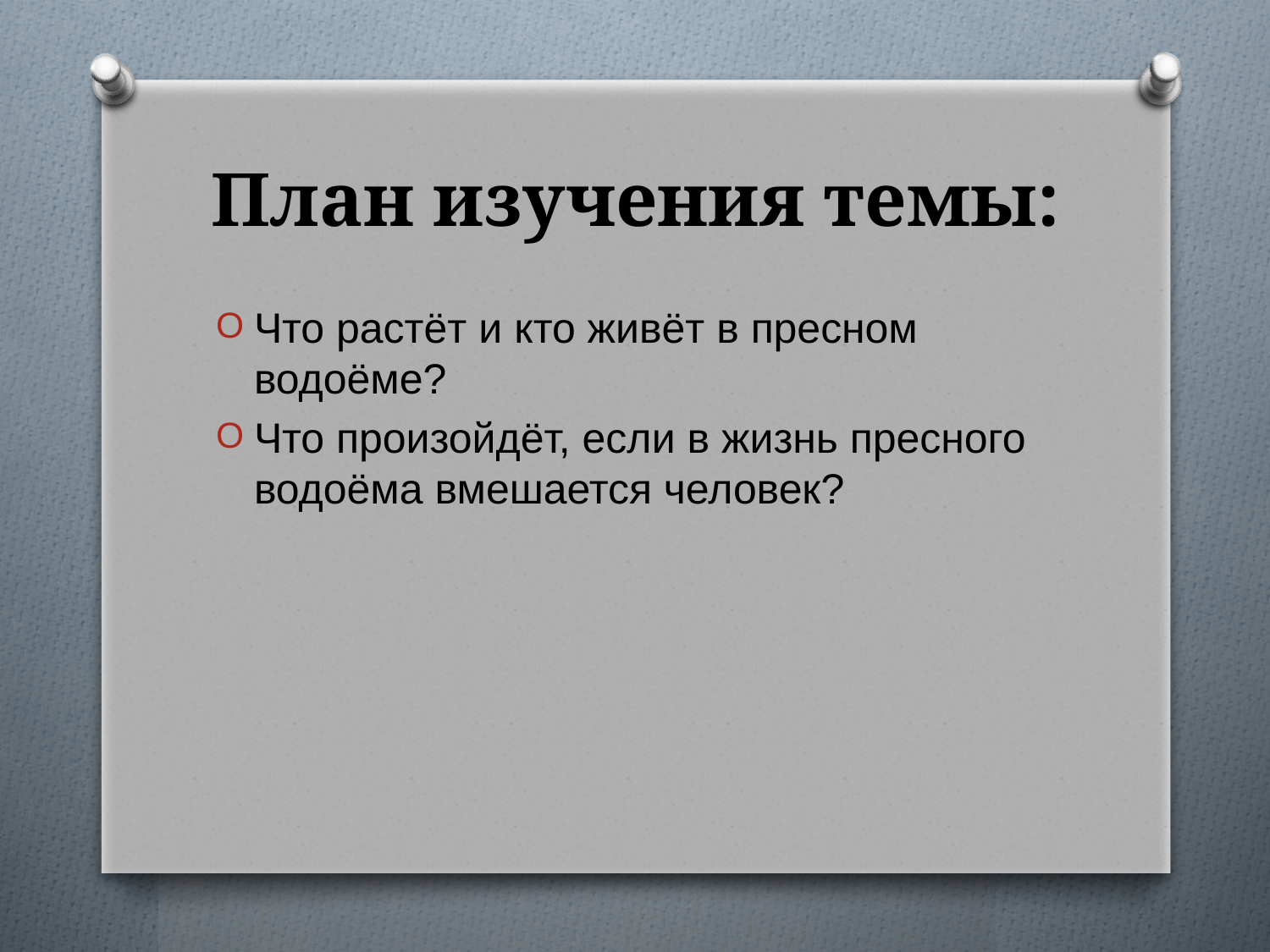

# План изучения темы:
Что растёт и кто живёт в пресном водоёме?
Что произойдёт, если в жизнь пресного водоёма вмешается человек?